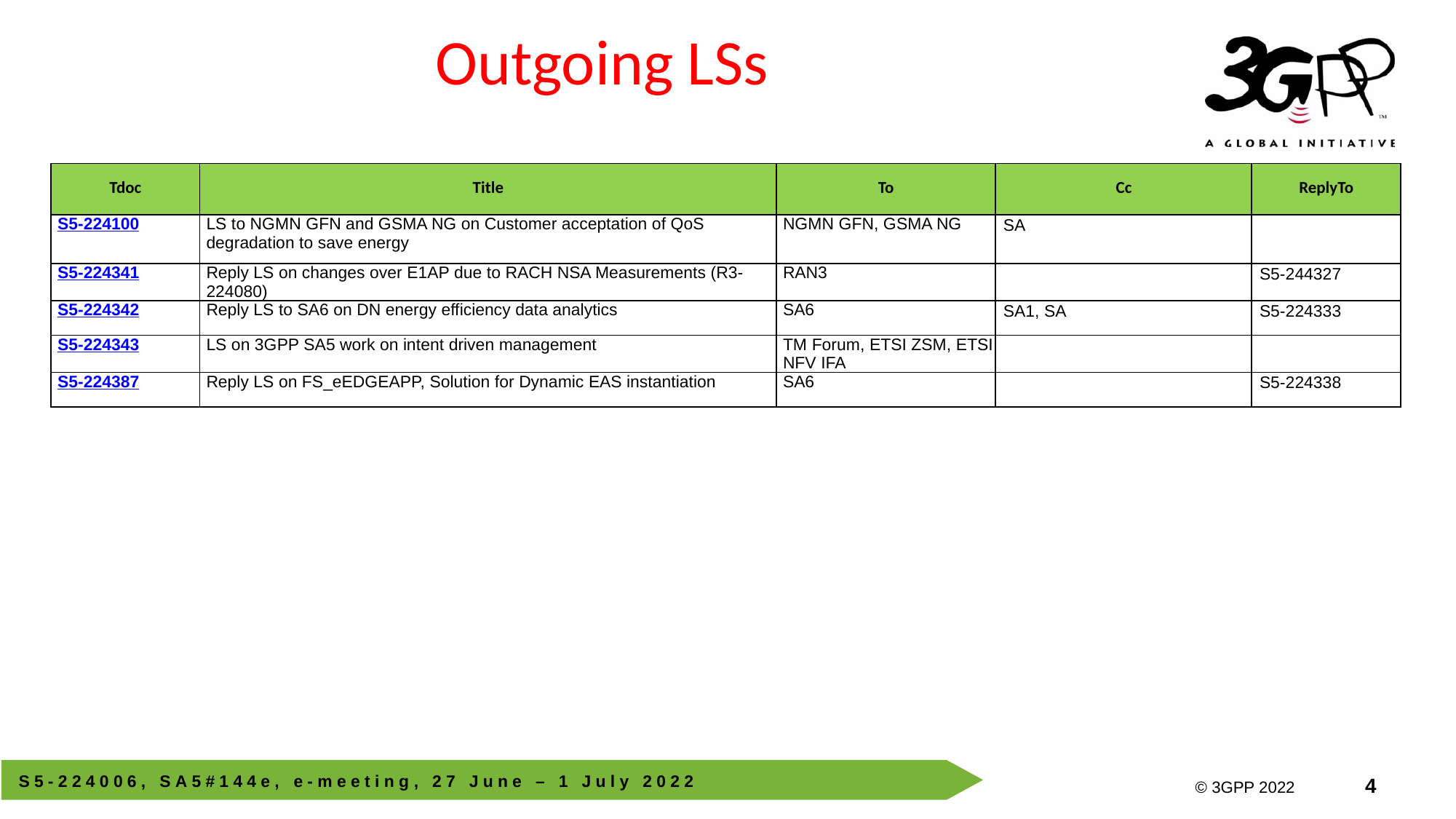

# Outgoing LSs
| Tdoc | Title | To | Cc | ReplyTo |
| --- | --- | --- | --- | --- |
| S5-224100 | LS to NGMN GFN and GSMA NG on Customer acceptation of QoS degradation to save energy | NGMN GFN, GSMA NG | SA |  |
| S5-224341 | Reply LS on changes over E1AP due to RACH NSA Measurements (R3-224080) | RAN3 |  | S5-244327 |
| S5-224342 | Reply LS to SA6 on DN energy efficiency data analytics | SA6 | SA1, SA | S5-224333 |
| S5-224343 | LS on 3GPP SA5 work on intent driven management | TM Forum, ETSI ZSM, ETSI NFV IFA |  |  |
| S5-224387 | Reply LS on FS\_eEDGEAPP, Solution for Dynamic EAS instantiation | SA6 |  | S5-224338 |